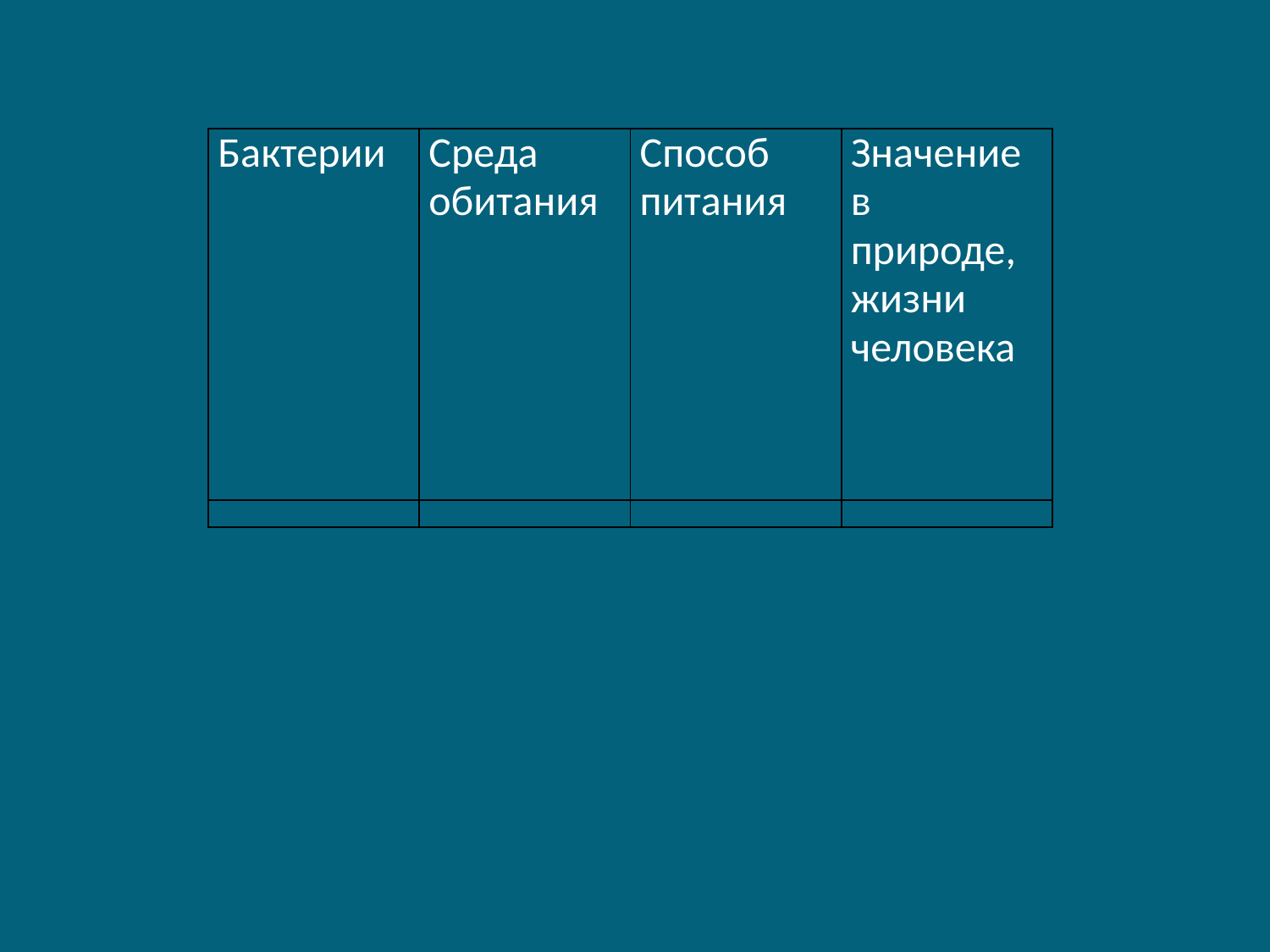

| Бактерии | Среда обитания | Способ питания | Значение в природе, жизни человека |
| --- | --- | --- | --- |
|  |  |  |  |